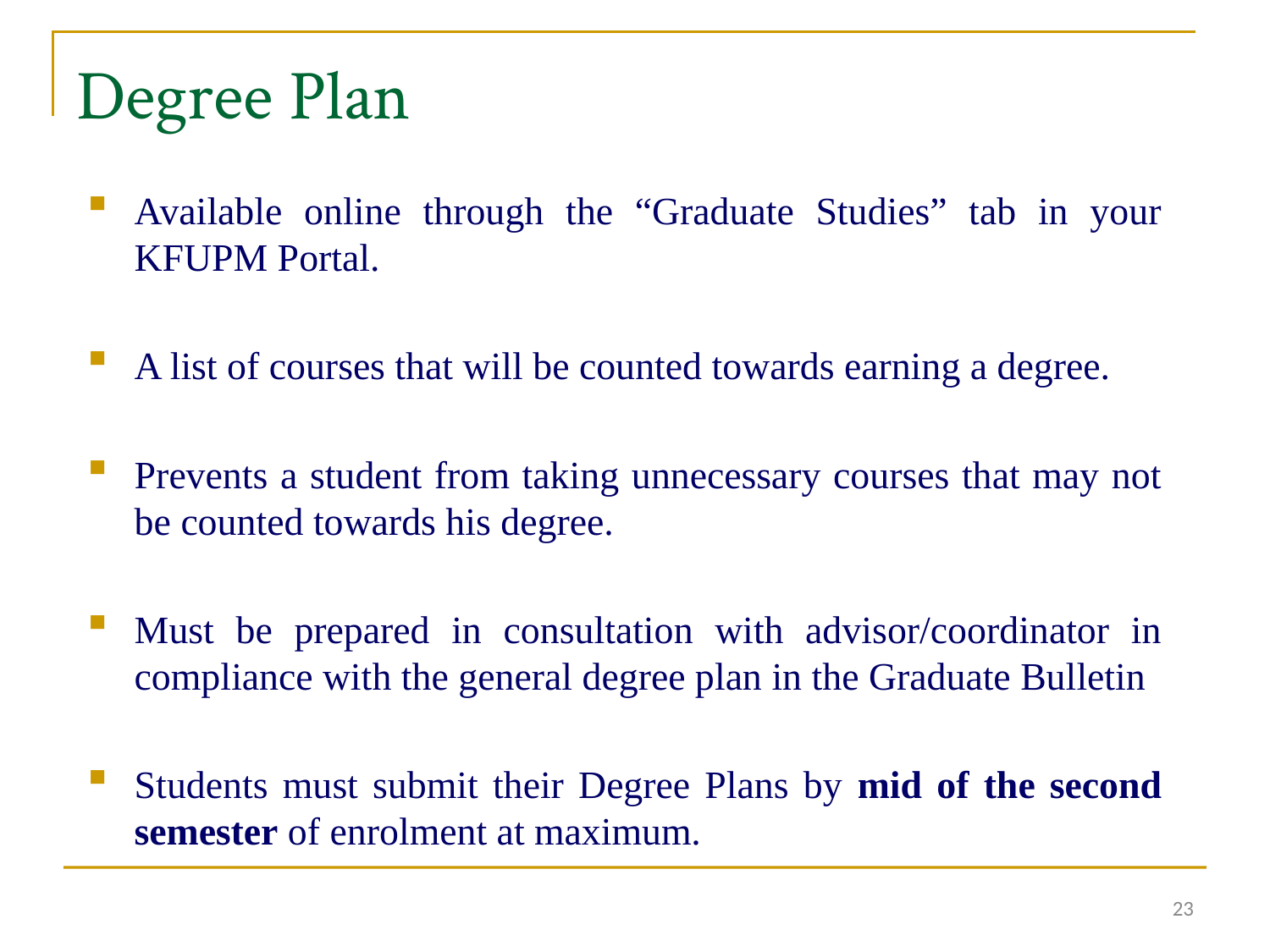

Degree Plan
Available online through the “Graduate Studies” tab in your KFUPM Portal.

A list of courses that will be counted towards earning a degree.

Prevents a student from taking unnecessary courses that may not be counted towards his degree.

Must be prepared in consultation with advisor/coordinator in compliance with the general degree plan in the Graduate Bulletin

Students must submit their Degree Plans by mid of the second semester of enrolment at maximum.

23